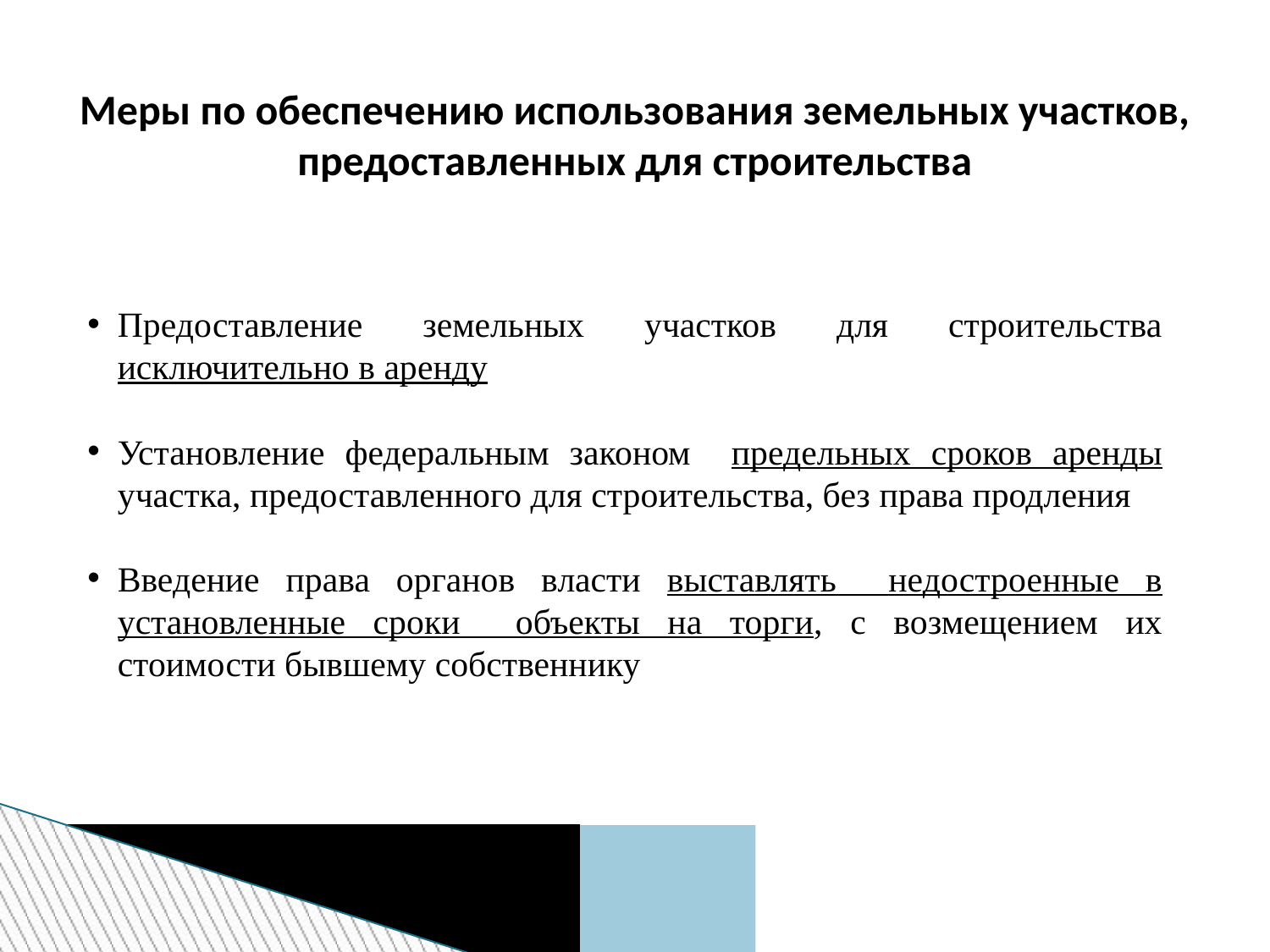

Меры по обеспечению использования земельных участков, предоставленных для строительства
Предоставление земельных участков для строительства исключительно в аренду

Установление федеральным законом  предельных сроков аренды участка, предоставленного для строительства, без права продления

Введение права органов власти выставлять  недостроенные в установленные сроки  объекты на торги, с возмещением их стоимости бывшему собственнику